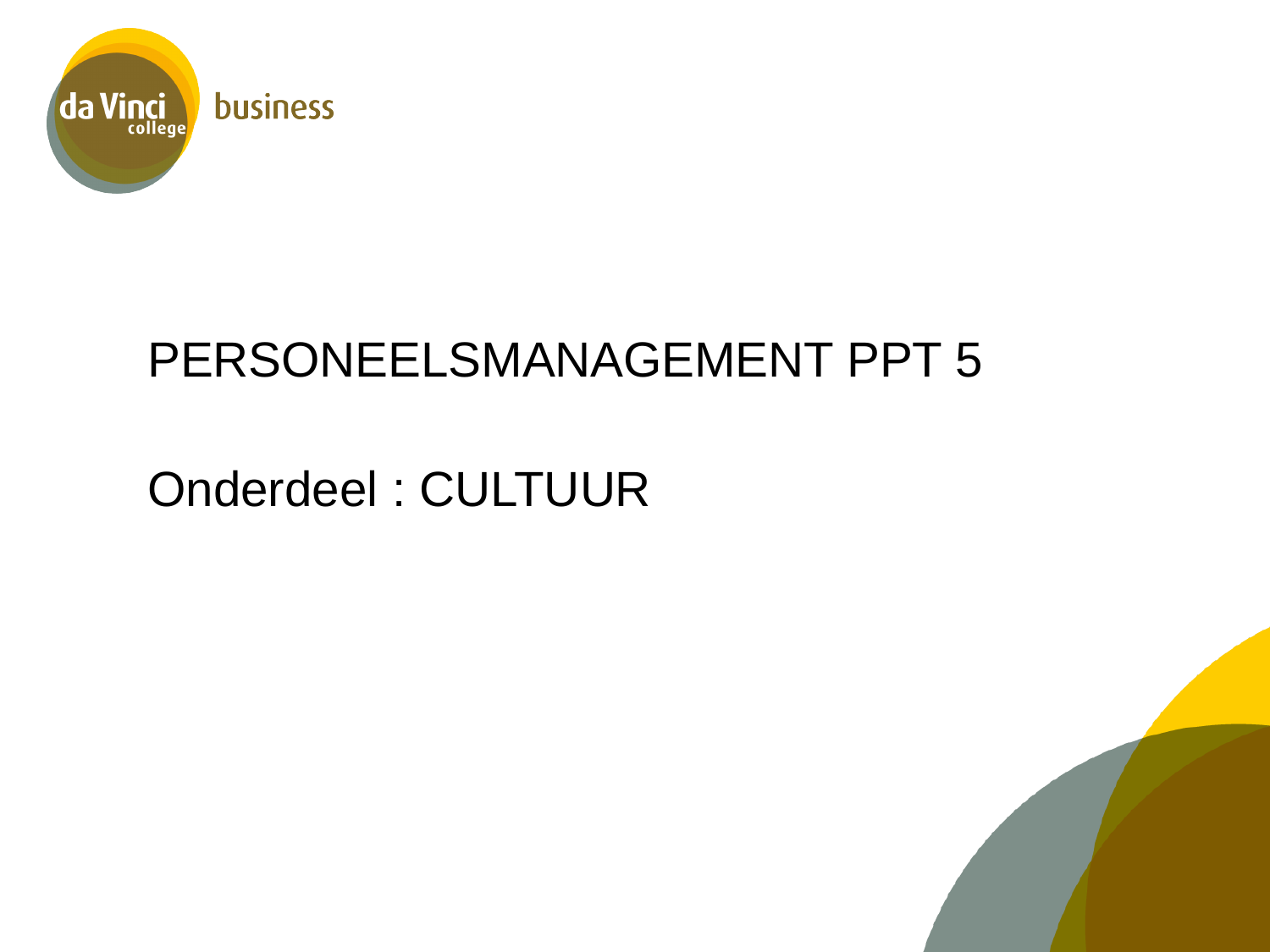

#
PERSONEELSMANAGEMENT PPT 5

Onderdeel : CULTUUR